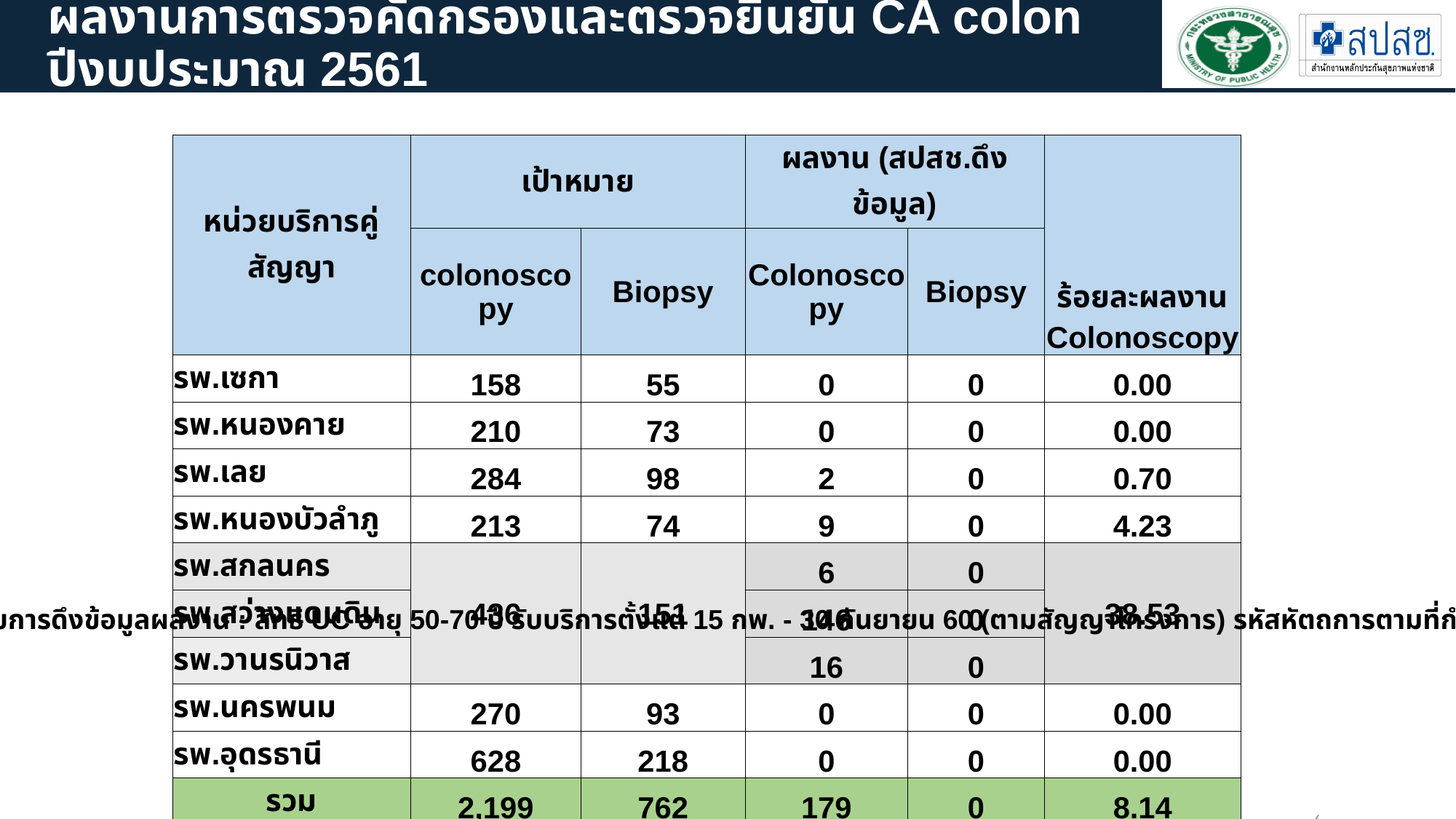

# ผลงานการตรวจคัดกรองและตรวจยืนยัน CA colon ปีงบประมาณ 2561
| หน่วยบริการคู่สัญญา | เป้าหมาย |  | ผลงาน (สปสช.ดึงข้อมูล) |  | ร้อยละผลงาน Colonoscopy |
| --- | --- | --- | --- | --- | --- |
|  | colonoscopy | Biopsy | Colonoscopy | Biopsy |  |
| รพ.เซกา | 158 | 55 | 0 | 0 | 0.00 |
| รพ.หนองคาย | 210 | 73 | 0 | 0 | 0.00 |
| รพ.เลย | 284 | 98 | 2 | 0 | 0.70 |
| รพ.หนองบัวลำภู | 213 | 74 | 9 | 0 | 4.23 |
| รพ.สกลนคร | 436 | 151 | 6 | 0 | 38.53 |
| รพ.สว่างแดนดิน |  |  | 146 | 0 |  |
| รพ.วานรนิวาส |  |  | 16 | 0 |  |
| รพ.นครพนม | 270 | 93 | 0 | 0 | 0.00 |
| รพ.อุดรธานี | 628 | 218 | 0 | 0 | 0.00 |
| รวม | 2,199 | 762 | 179 | 0 | 8.14 |
เงื่อนไขการดึงข้อมูลผลงาน : สิทธิ UC อายุ 50-70 ปี รับบริการตั้งแต่ 15 กพ. - 30 กันยายน 60 (ตามสัญญาโครงการ) รหัสหัตถการตามที่กำหนด
6